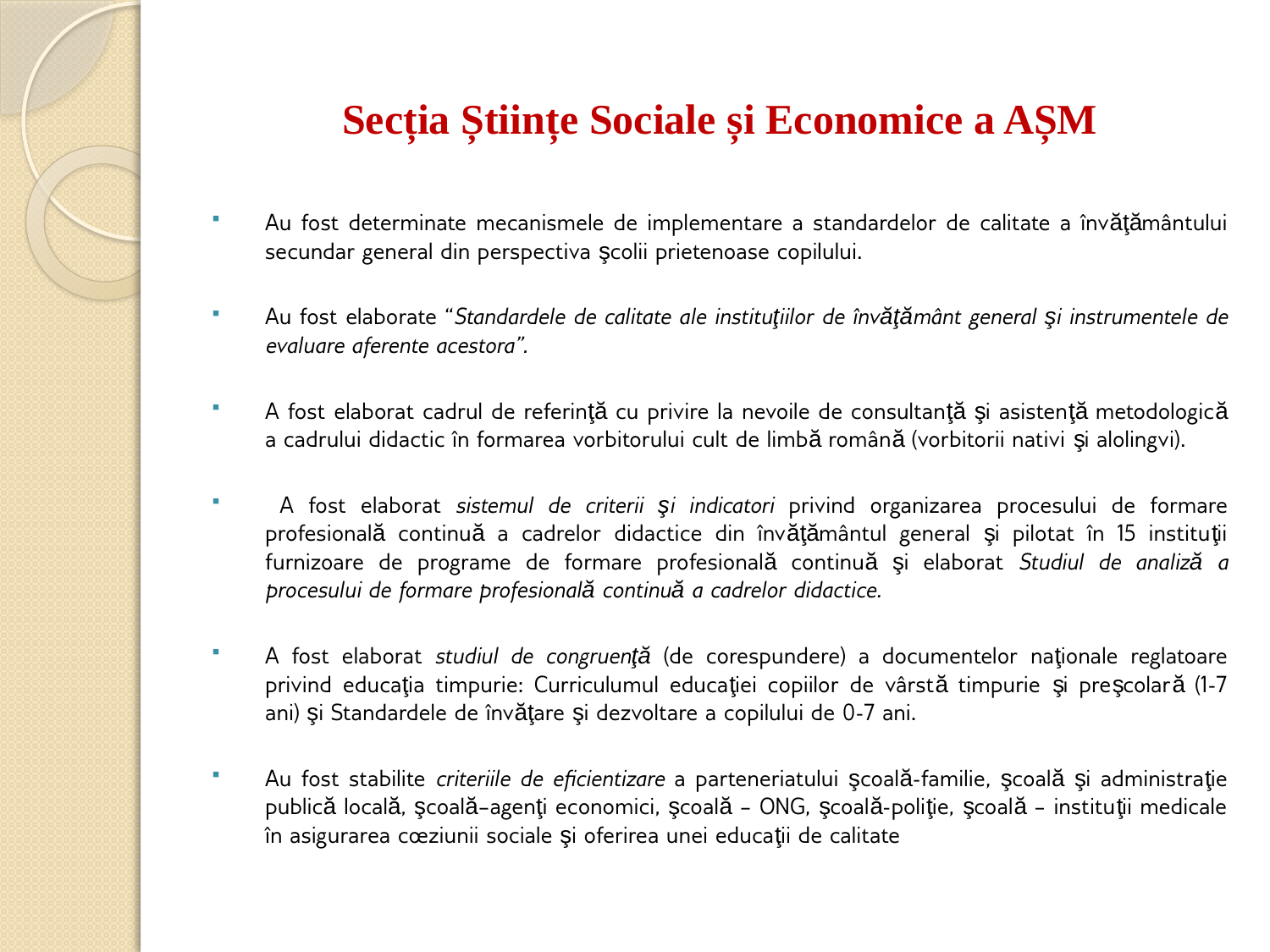

# Secția Științe Sociale și Economice a AȘM
Au fost determinate mecanismele de implementare a standardelor de calitate a învăţământului secundar general din perspectiva şcolii prietenoase copilului.

Au fost elaborate “Standardele de calitate ale instituţiilor de învăţământ general şi instrumentele de evaluare aferente acestora”.

A fost elaborat cadrul de referinţă cu privire la nevoile de consultanţă şi asistenţă metodologică a cadrului didactic în formarea vorbitorului cult de limbă română (vorbitorii nativi şi alolingvi).

 A fost elaborat sistemul de criterii şi indicatori privind organizarea procesului de formare profesională continuă a cadrelor didactice din învăţământul general şi pilotat în 15 instituţii furnizoare de programe de formare profesională continuă şi elaborat Studiul de analiză a procesului de formare profesională continuă a cadrelor didactice.

A fost elaborat studiul de congruenţă (de corespundere) a documentelor naţionale reglatoare privind educaţia timpurie: Curriculumul educaţiei copiilor de vârstă timpurie şi preşcolară (1-7 ani) şi Standardele de învăţare şi dezvoltare a copilului de 0-7 ani.

Au fost stabilite criteriile de eficientizare a parteneriatului şcoală-familie, şcoală şi administraţie publică locală, şcoală–agenţi economici, şcoală – ONG, şcoală-poliţie, şcoală – instituţii medicale în asigurarea coeziunii sociale şi oferirea unei educaţii de calitate